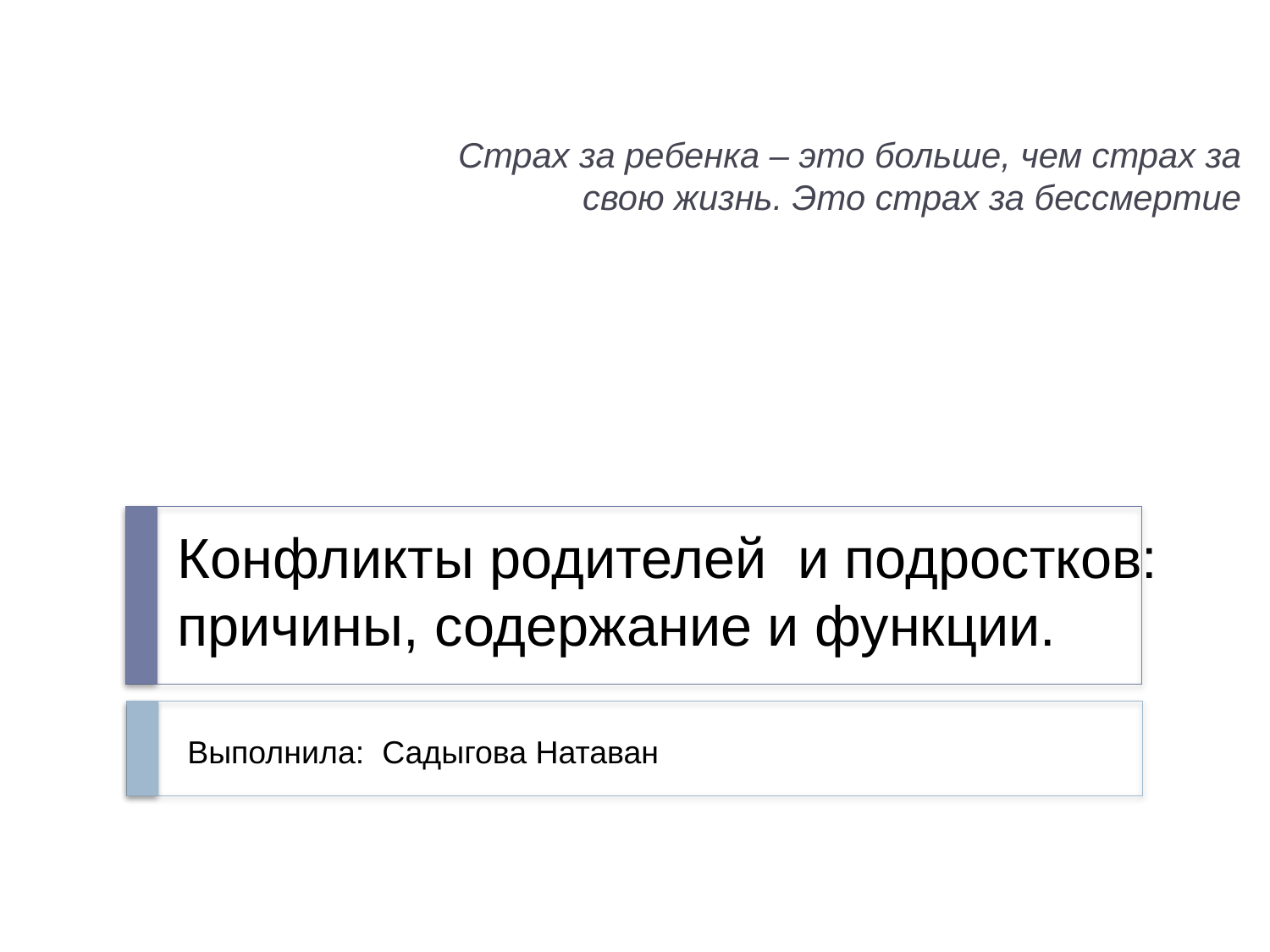

Страх за ребенка – это больше, чем страх за свою жизнь. Это страх за бессмертие

# Конфликты родителей  и подростков: причины, содержание и функции.
Выполнила:  Садыгова Натаван